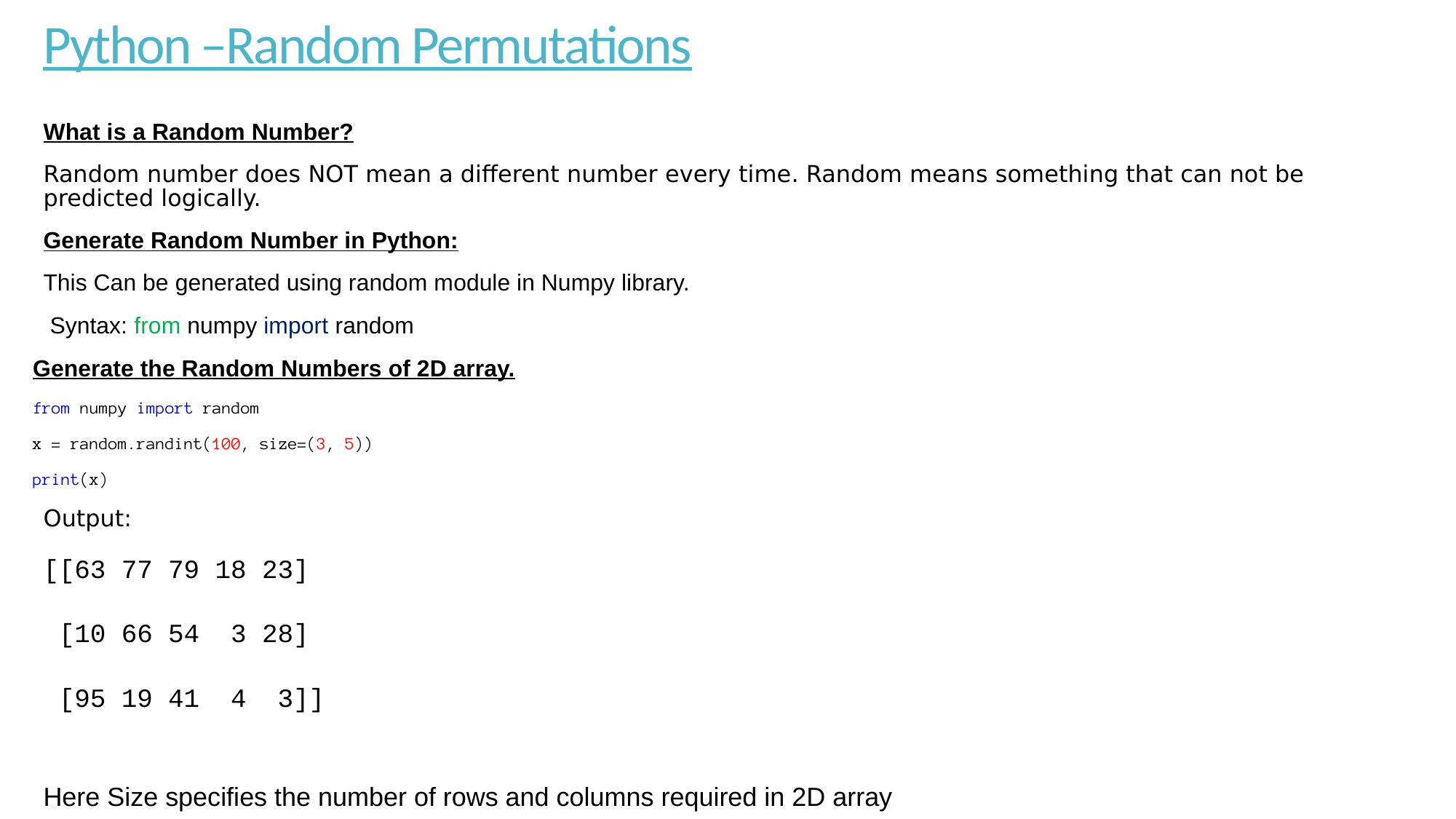

# Python –Random Permutations
What is a Random Number?
Random number does NOT mean a different number every time. Random means something that can not be predicted logically.
Generate Random Number in Python:
This Can be generated using random module in Numpy library.
 Syntax: from numpy import random
Generate the Random Numbers of 2D array.
from numpy import random
x = random.randint(100, size=(3, 5))
print(x)
Output:
[[63 77 79 18 23]
 [10 66 54  3 28]
 [95 19 41  4  3]]

Here Size specifies the number of rows and columns required in 2D array